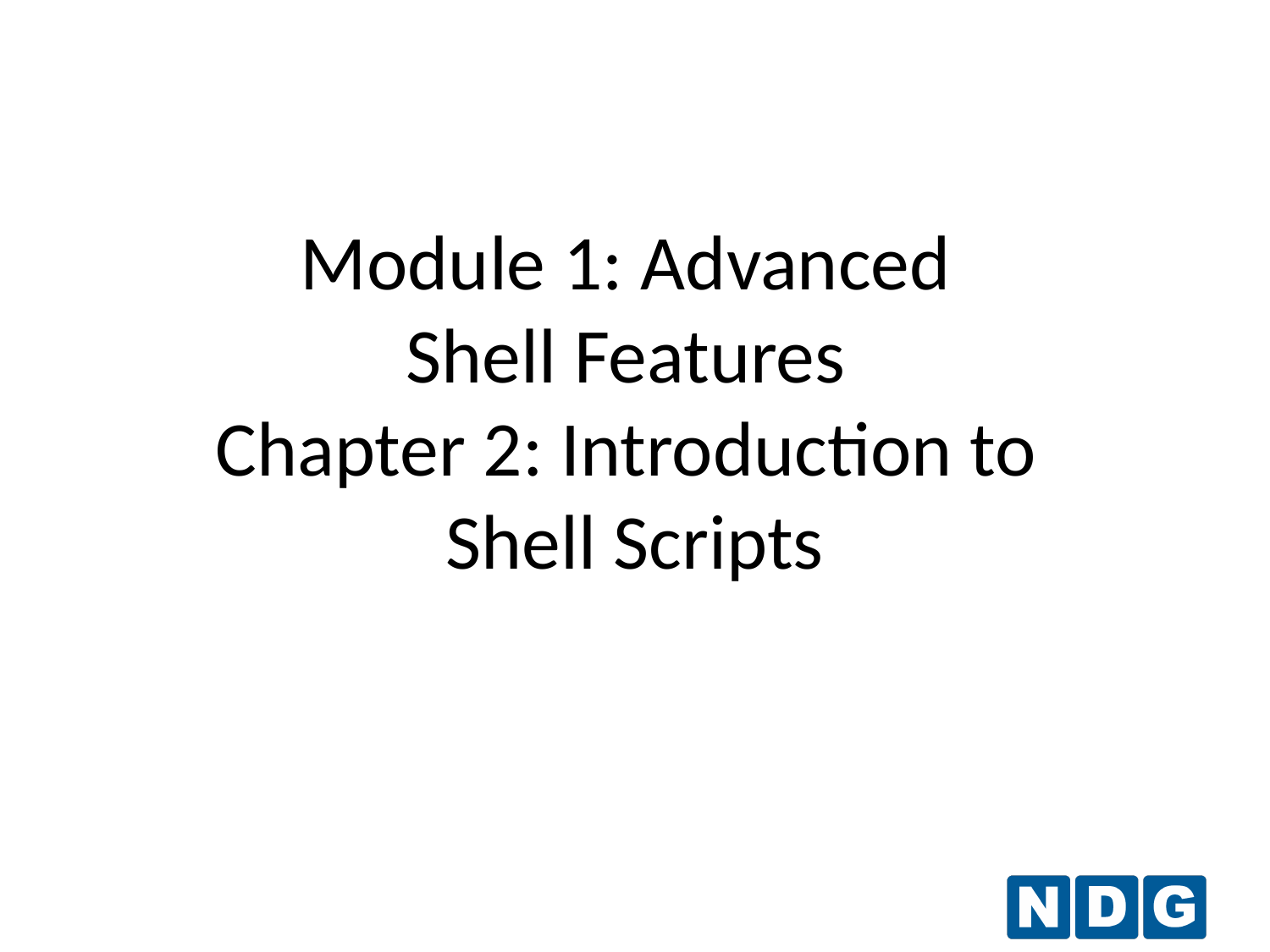

# Module 1: Advanced Shell Features Chapter 2: Introduction to Shell Scripts